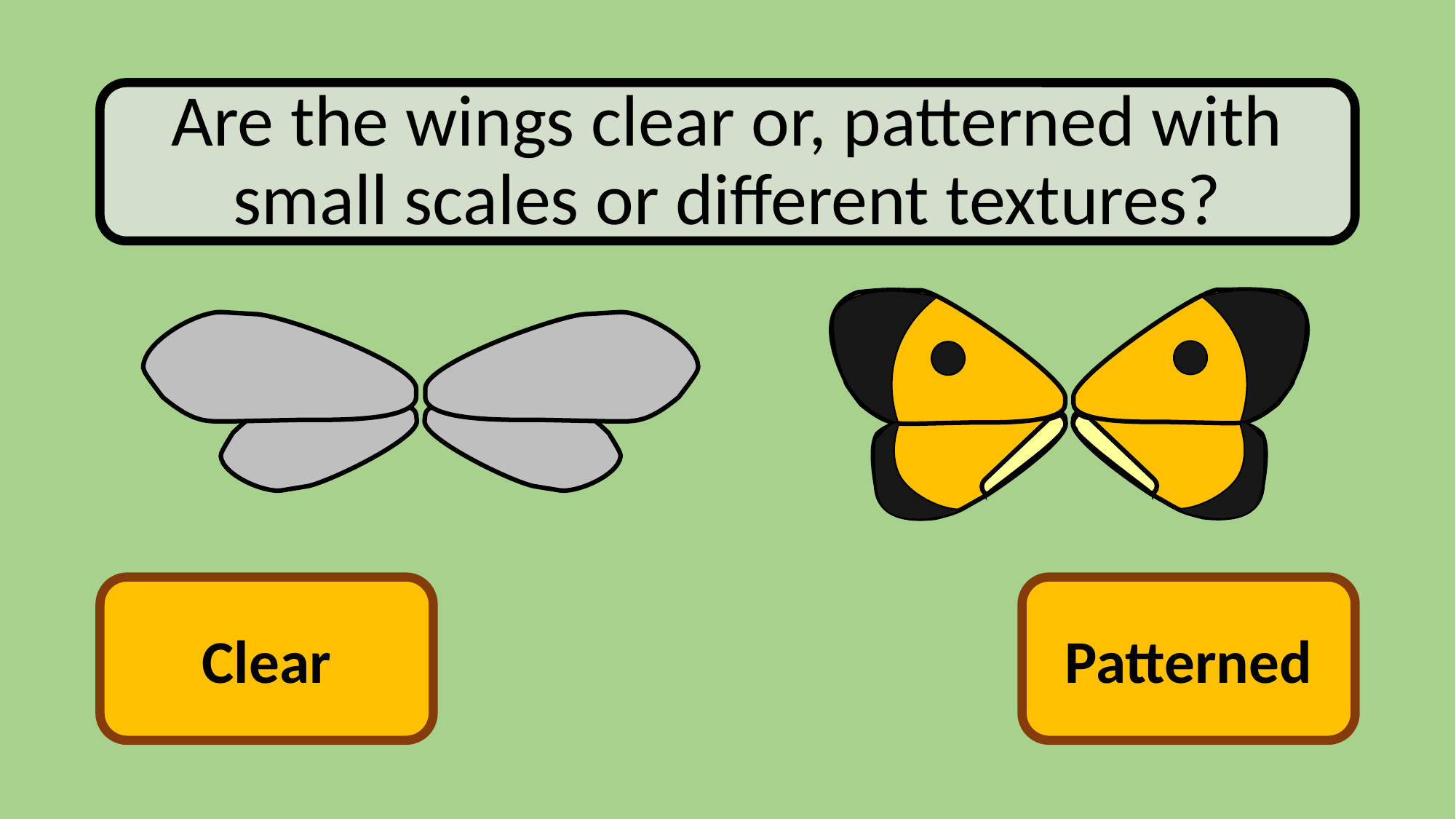

Are the wings clear or, patterned with small scales or different textures?

Clear
Patterned